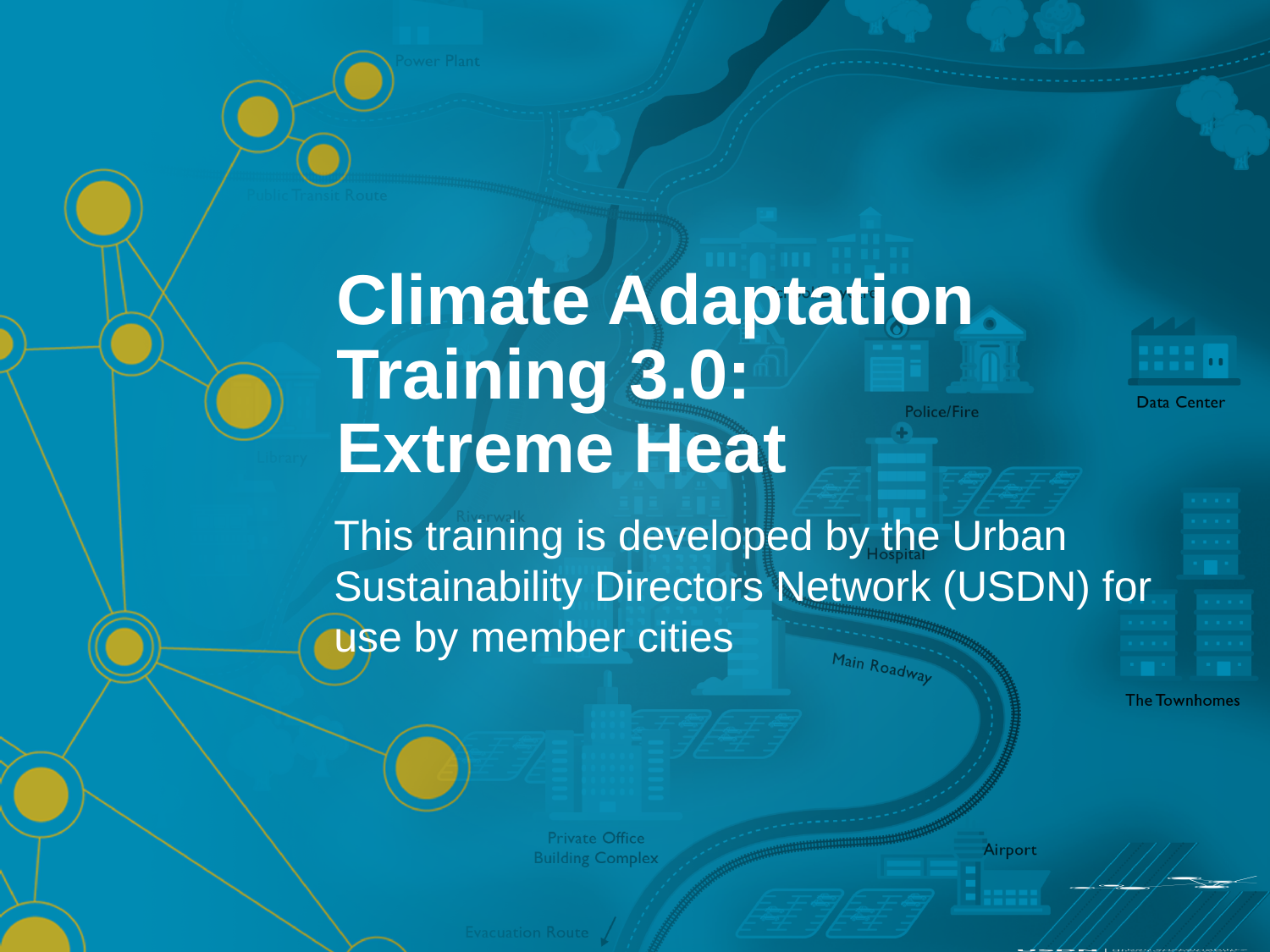

# Climate Adaptation  Training 3.0: Extreme Heat
This training is developed by the Urban Sustainability Directors Network (USDN) for use by member cities